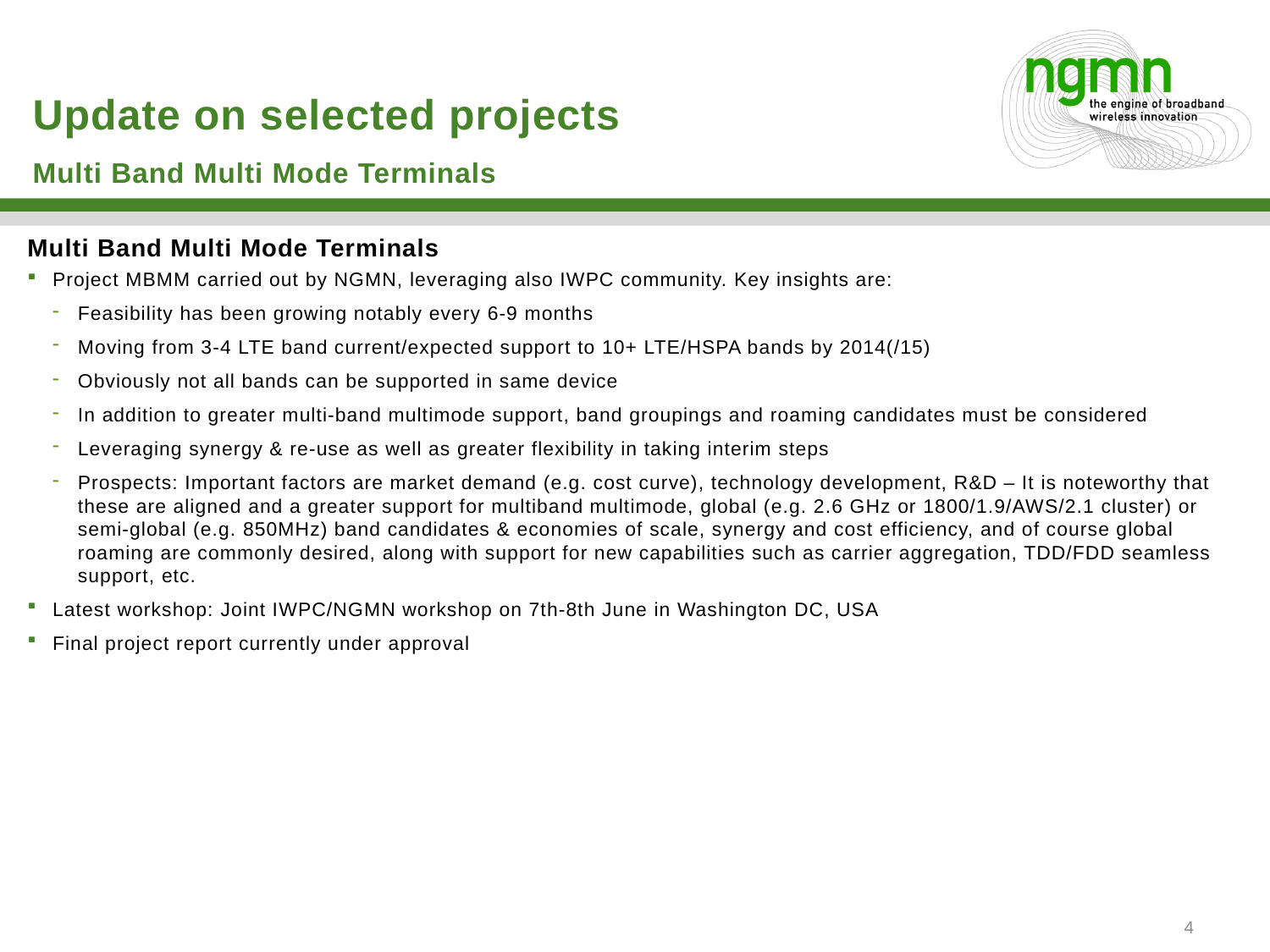

# Update on selected projects
Multi Band Multi Mode Terminals
Multi Band Multi Mode Terminals
Project MBMM carried out by NGMN, leveraging also IWPC community. Key insights are:
Feasibility has been growing notably every 6-9 months
Moving from 3-4 LTE band current/expected support to 10+ LTE/HSPA bands by 2014(/15)
Obviously not all bands can be supported in same device
In addition to greater multi-band multimode support, band groupings and roaming candidates must be considered
Leveraging synergy & re-use as well as greater flexibility in taking interim steps
Prospects: Important factors are market demand (e.g. cost curve), technology development, R&D – It is noteworthy that these are aligned and a greater support for multiband multimode, global (e.g. 2.6 GHz or 1800/1.9/AWS/2.1 cluster) or semi-global (e.g. 850MHz) band candidates & economies of scale, synergy and cost efficiency, and of course global roaming are commonly desired, along with support for new capabilities such as carrier aggregation, TDD/FDD seamless support, etc.
Latest workshop: Joint IWPC/NGMN workshop on 7th-8th June in Washington DC, USA
Final project report currently under approval

4